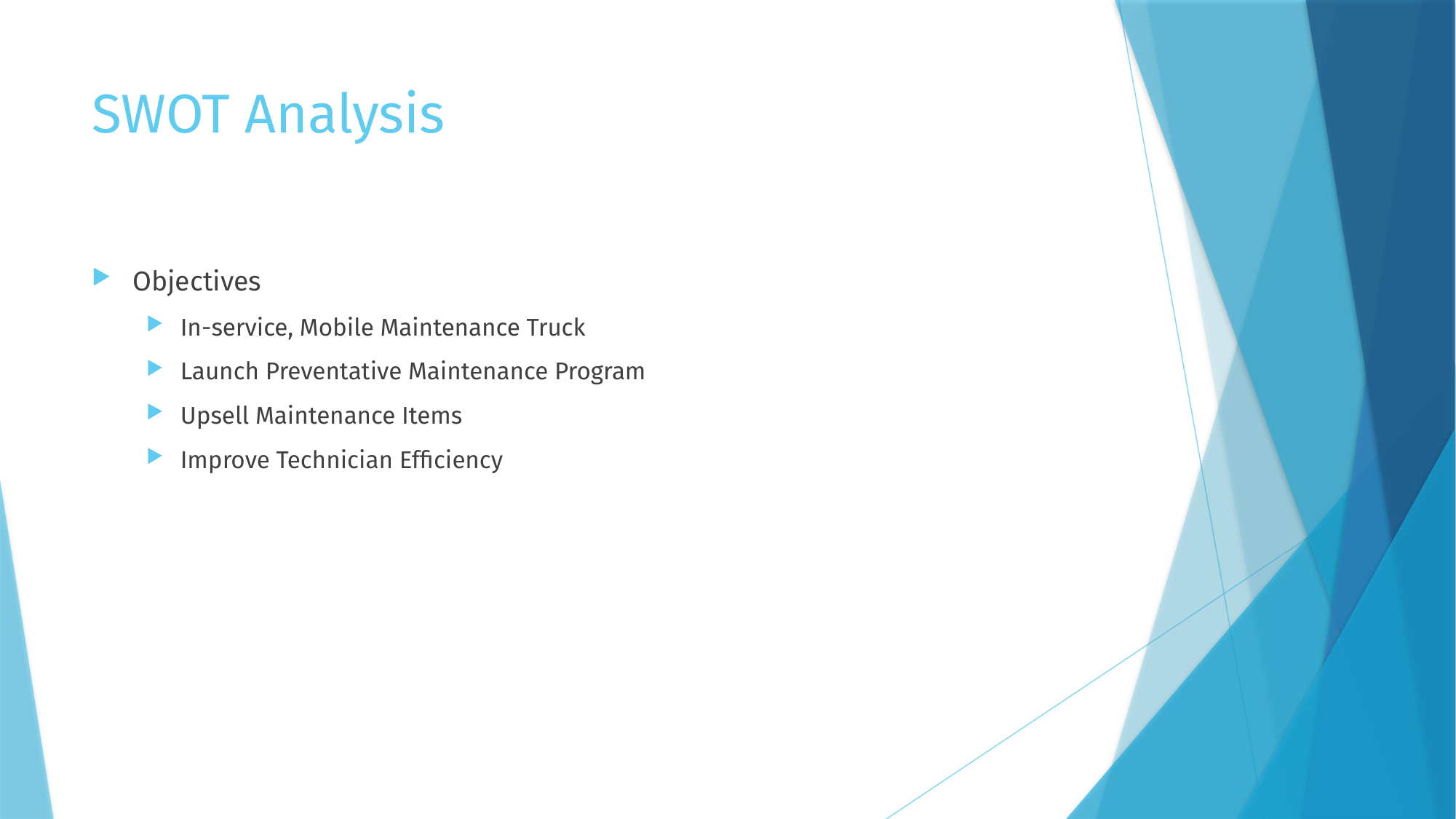

# SWOT Analysis
Objectives
In-service, Mobile Maintenance Truck
Launch Preventative Maintenance Program
Upsell Maintenance Items
Improve Technician Efficiency